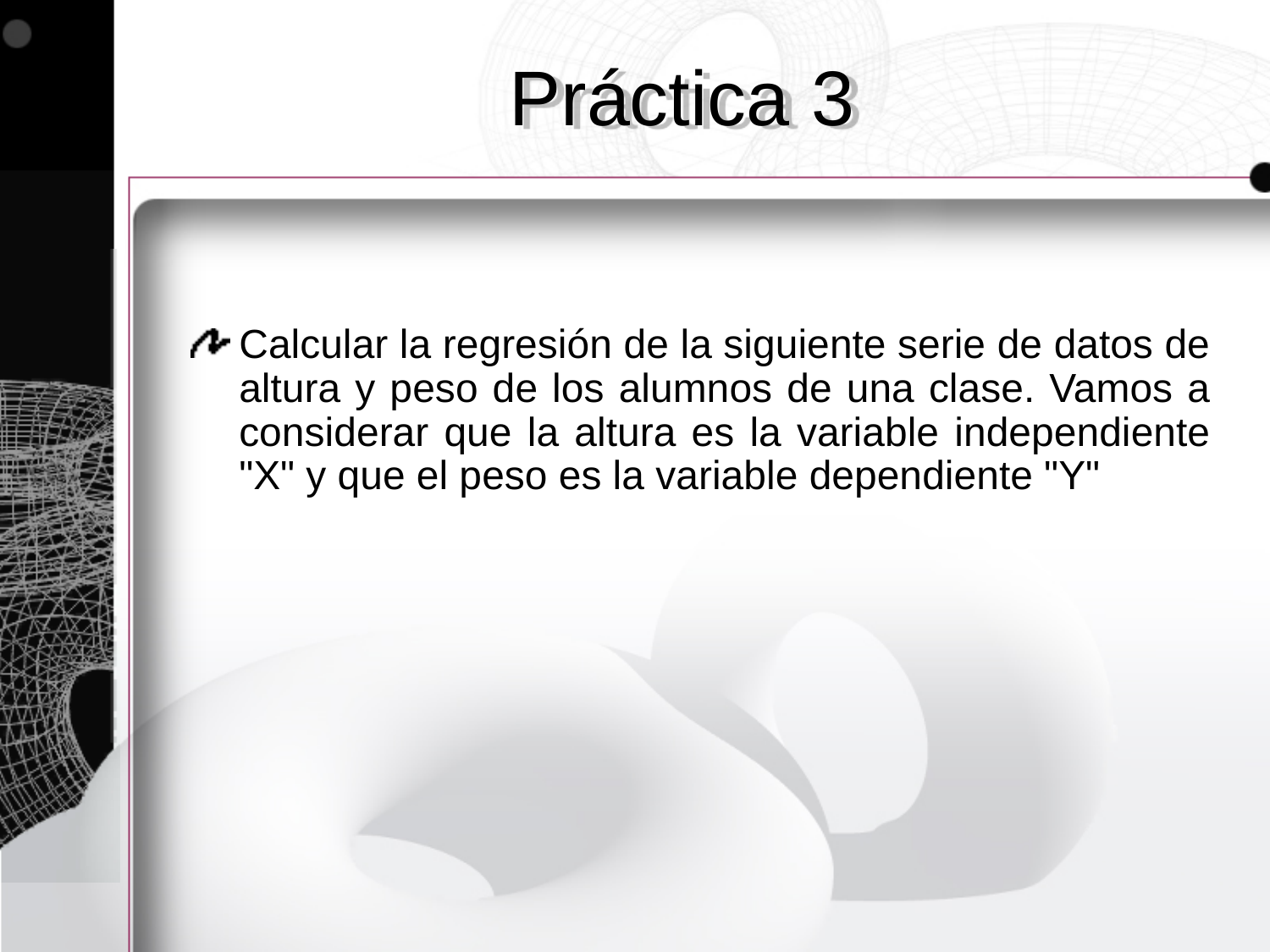

# Práctica 3

Calcular la regresión de la siguiente serie de datos de altura y peso de los alumnos de una clase. Vamos a considerar que la altura es la variable independiente "X" y que el peso es la variable dependiente "Y"